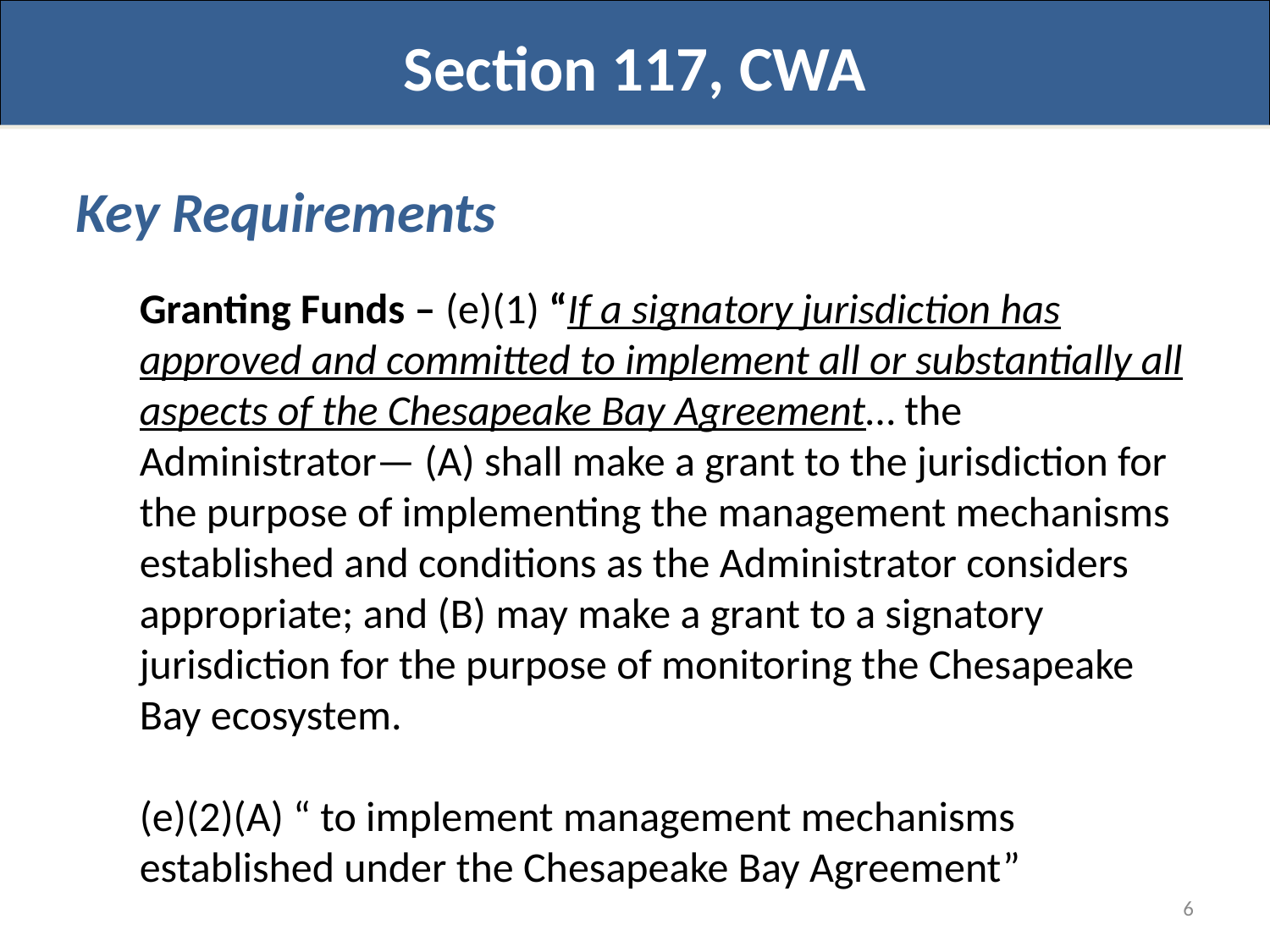

Section 117, CWA
Key Requirements

Granting Funds – (e)(1) “If a signatory jurisdiction has approved and committed to implement all or substantially all aspects of the Chesapeake Bay Agreement… the Administrator— (A) shall make a grant to the jurisdiction for the purpose of implementing the management mechanisms established and conditions as the Administrator considers appropriate; and (B) may make a grant to a signatory jurisdiction for the purpose of monitoring the Chesapeake Bay ecosystem.

(e)(2)(A) “ to implement management mechanisms established under the Chesapeake Bay Agreement”

6